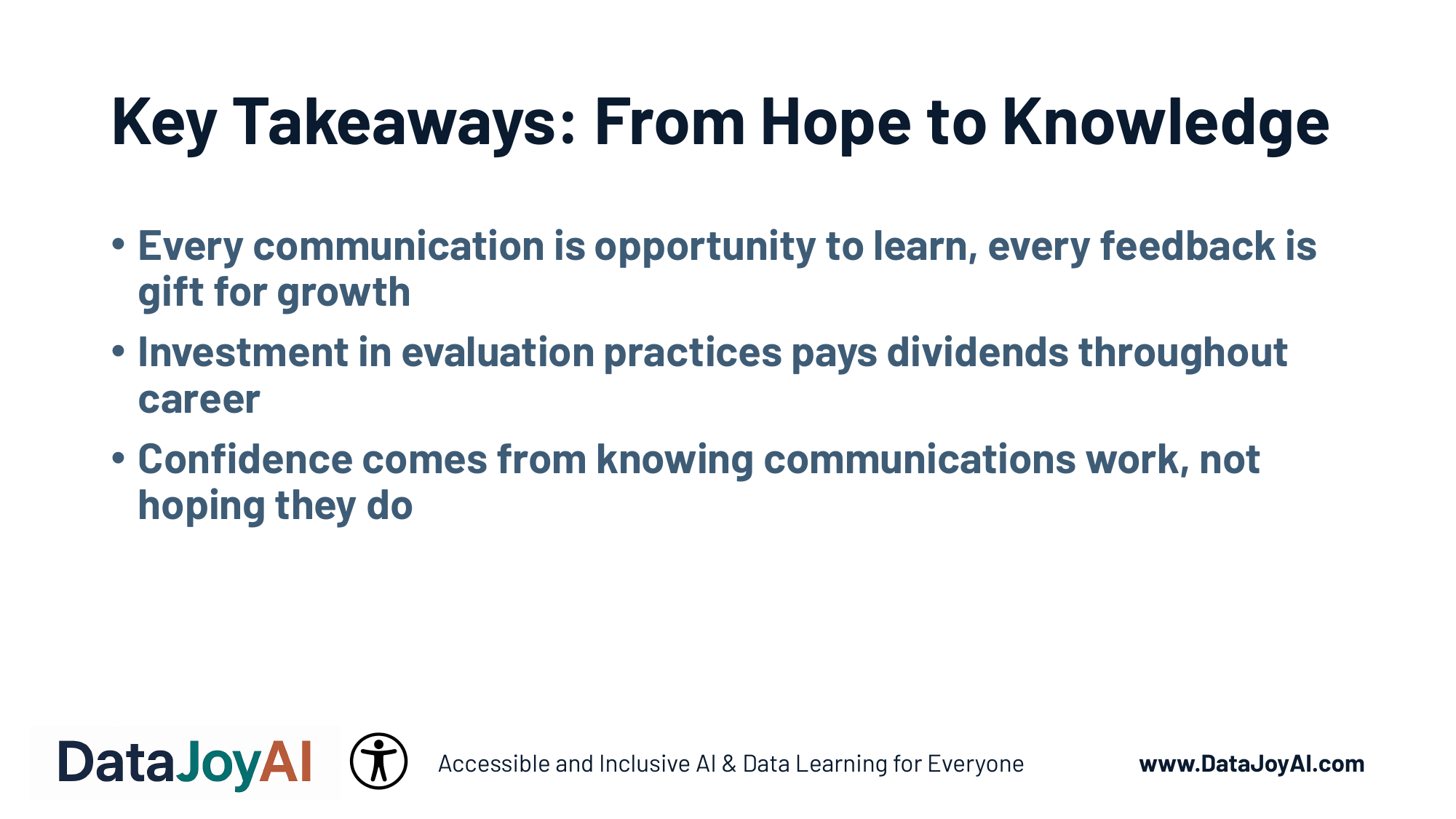

# Key Takeaways: From Hope to Knowledge
Every communication is opportunity to learn, every feedback is gift for growth
Investment in evaluation practices pays dividends throughout career
Confidence comes from knowing communications work, not hoping they do